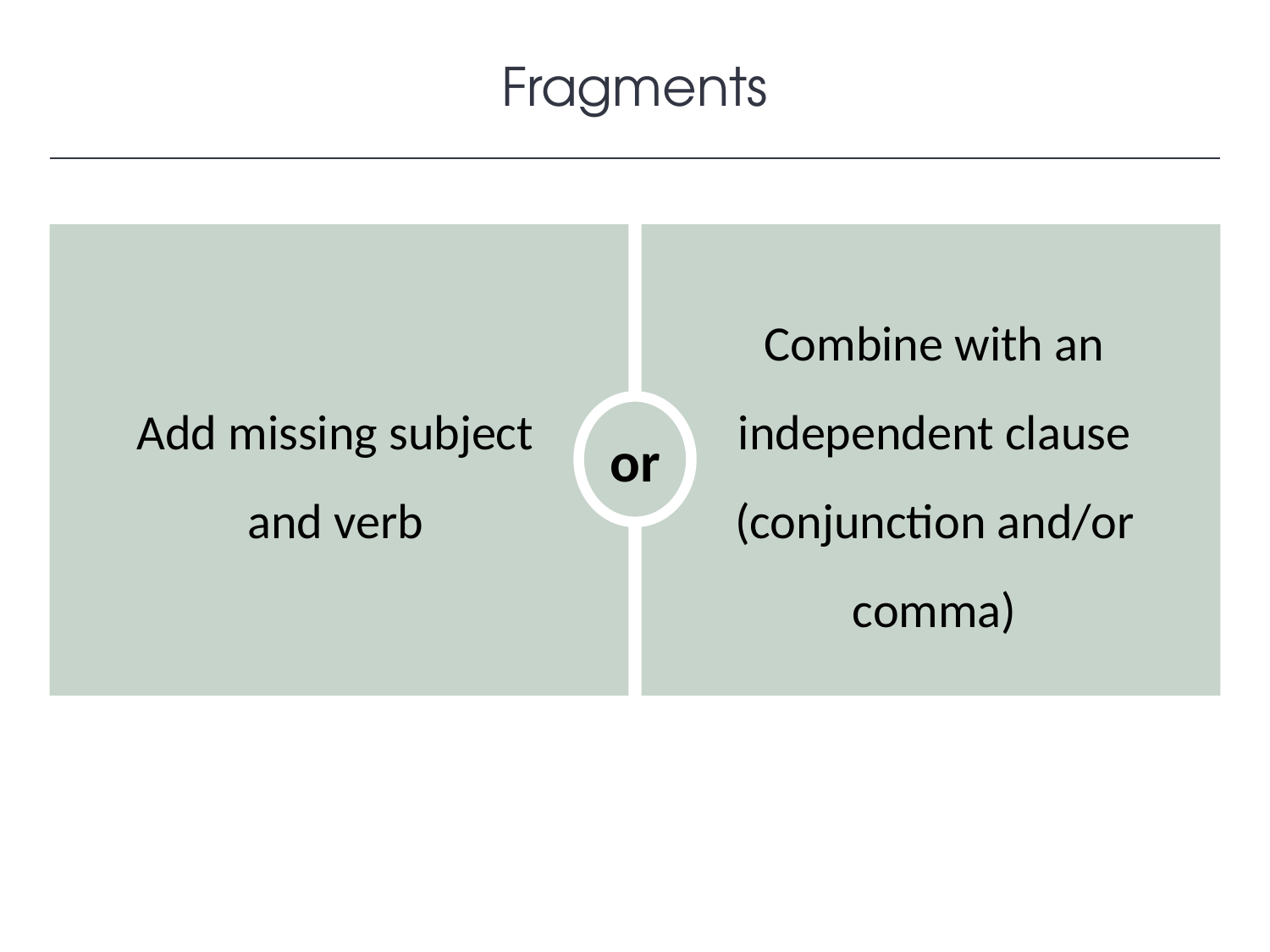

Fragments
HAWKES LEARNING

or
Combine with an independent clause (conjunction and/or comma)
Add missing subject and verb